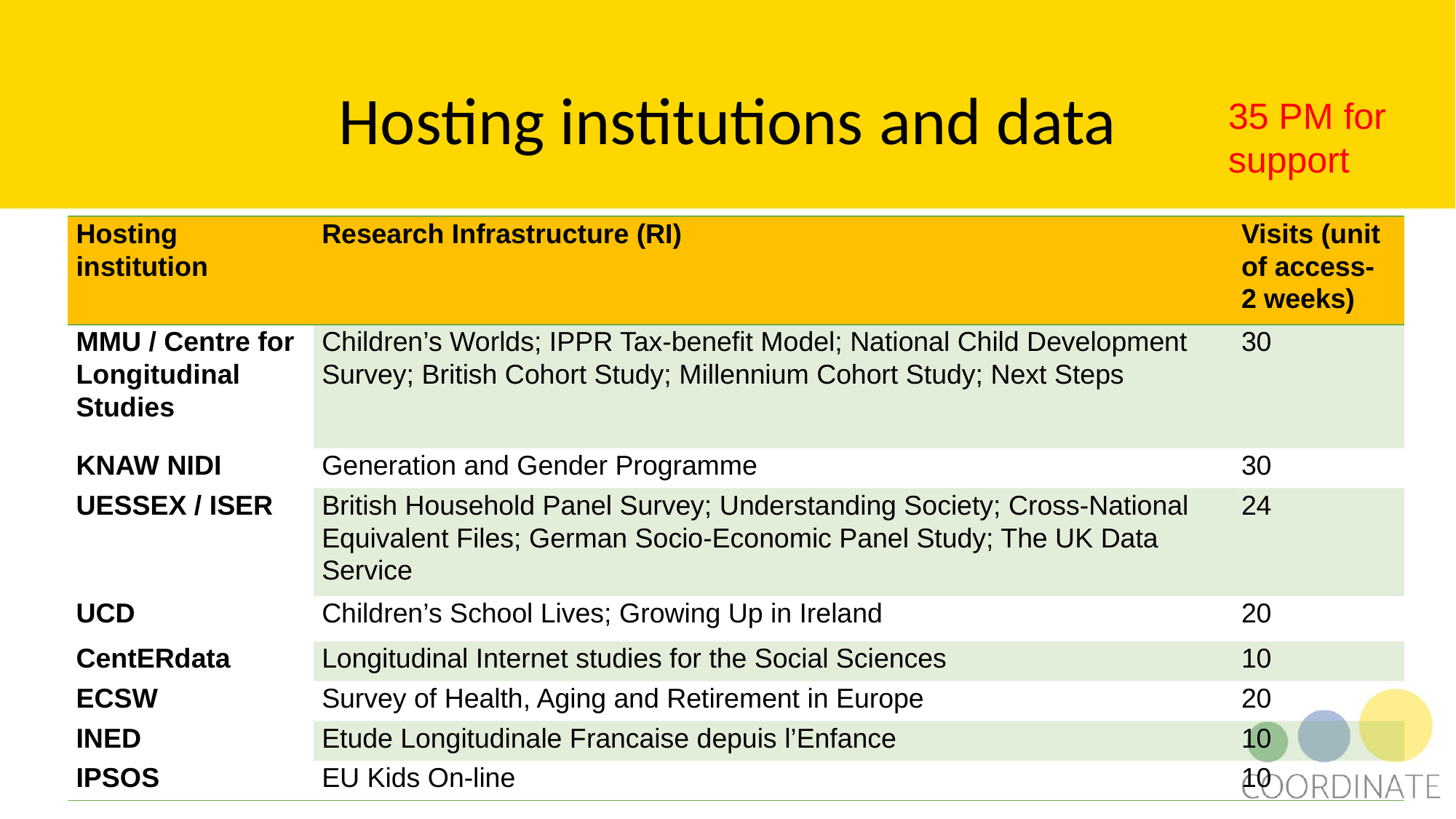

# Hosting institutions and data
35 PM for support
| Hosting institution | Research Infrastructure (RI) | Visits (unit of access- 2 weeks) |
| --- | --- | --- |
| MMU / Centre for Longitudinal Studies | Children’s Worlds; IPPR Tax-benefit Model; National Child Development Survey; British Cohort Study; Millennium Cohort Study; Next Steps | 30 |
| KNAW NIDI | Generation and Gender Programme | 30 |
| UESSEX / ISER | British Household Panel Survey; Understanding Society; Cross-National Equivalent Files; German Socio-Economic Panel Study; The UK Data Service | 24 |
| UCD | Children’s School Lives; Growing Up in Ireland | 20 |
| CentERdata | Longitudinal Internet studies for the Social Sciences | 10 |
| ECSW | Survey of Health, Aging and Retirement in Europe | 20 |
| INED | Etude Longitudinale Francaise depuis l’Enfance | 10 |
| IPSOS | EU Kids On-line | 10 |